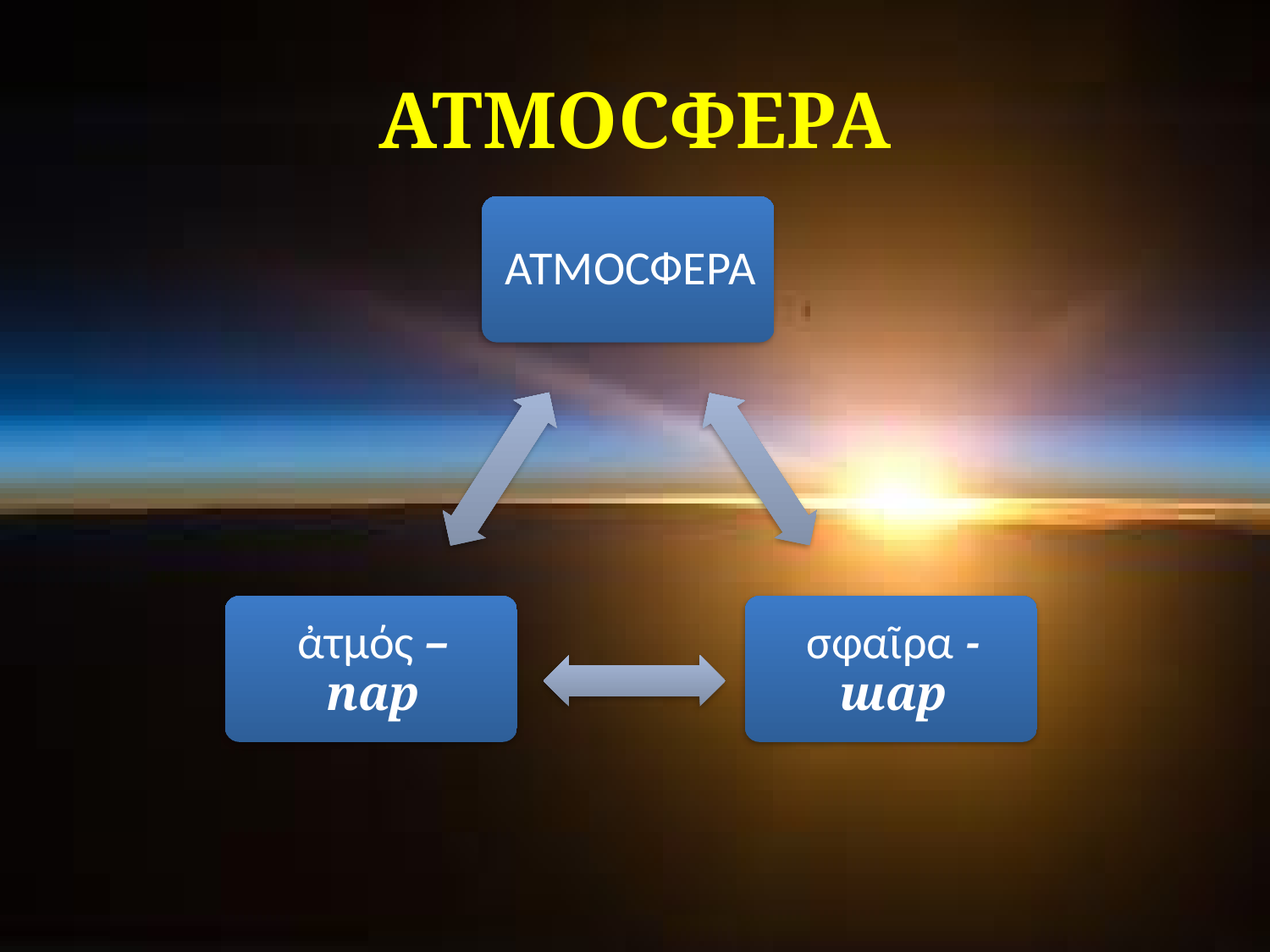

# АТМОСФЕРА
АТМОСФЕРА

ἀτμός – пар

σφαῖρα - шар